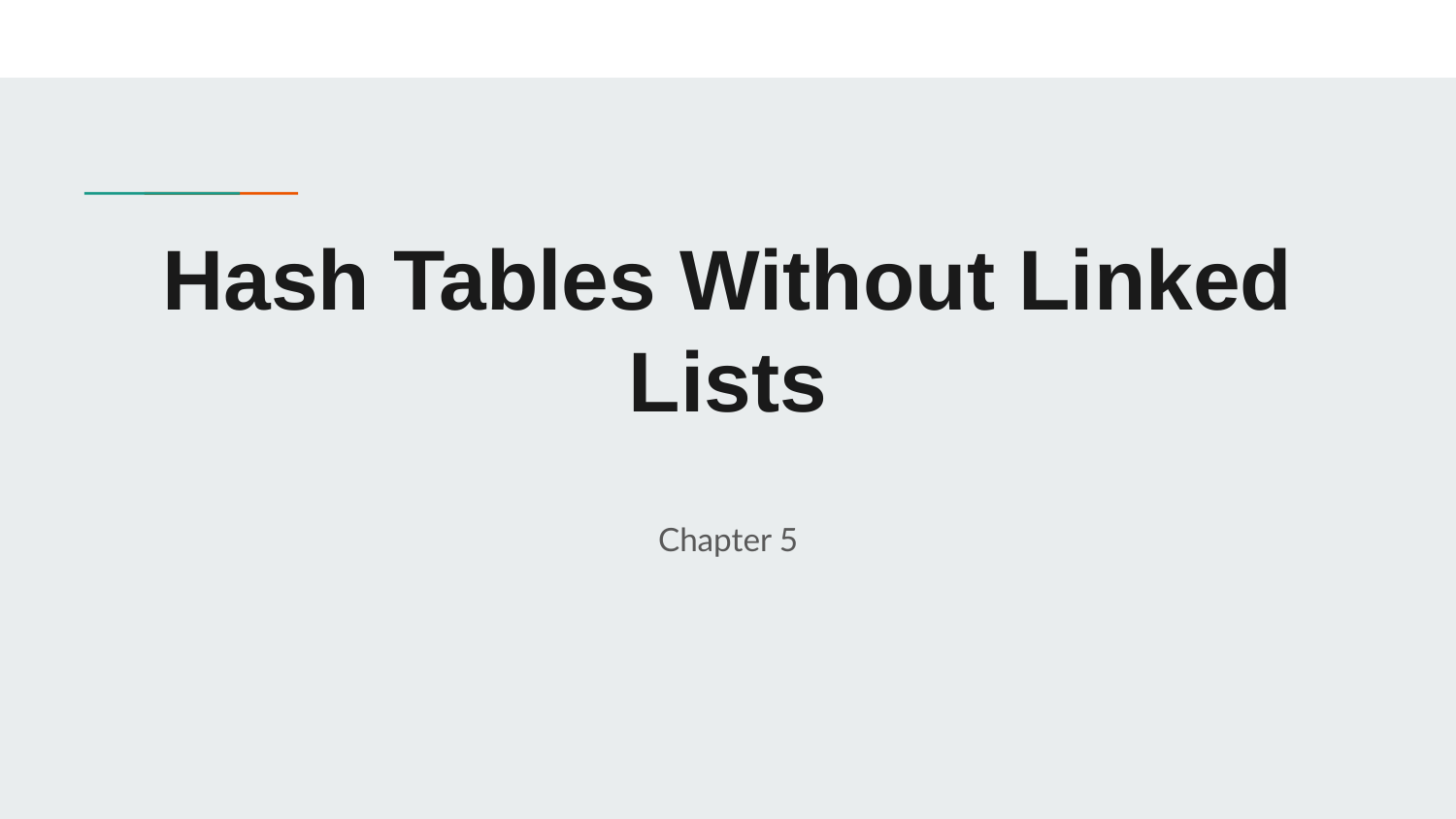

# Hash Tables Without Linked Lists
Chapter 5